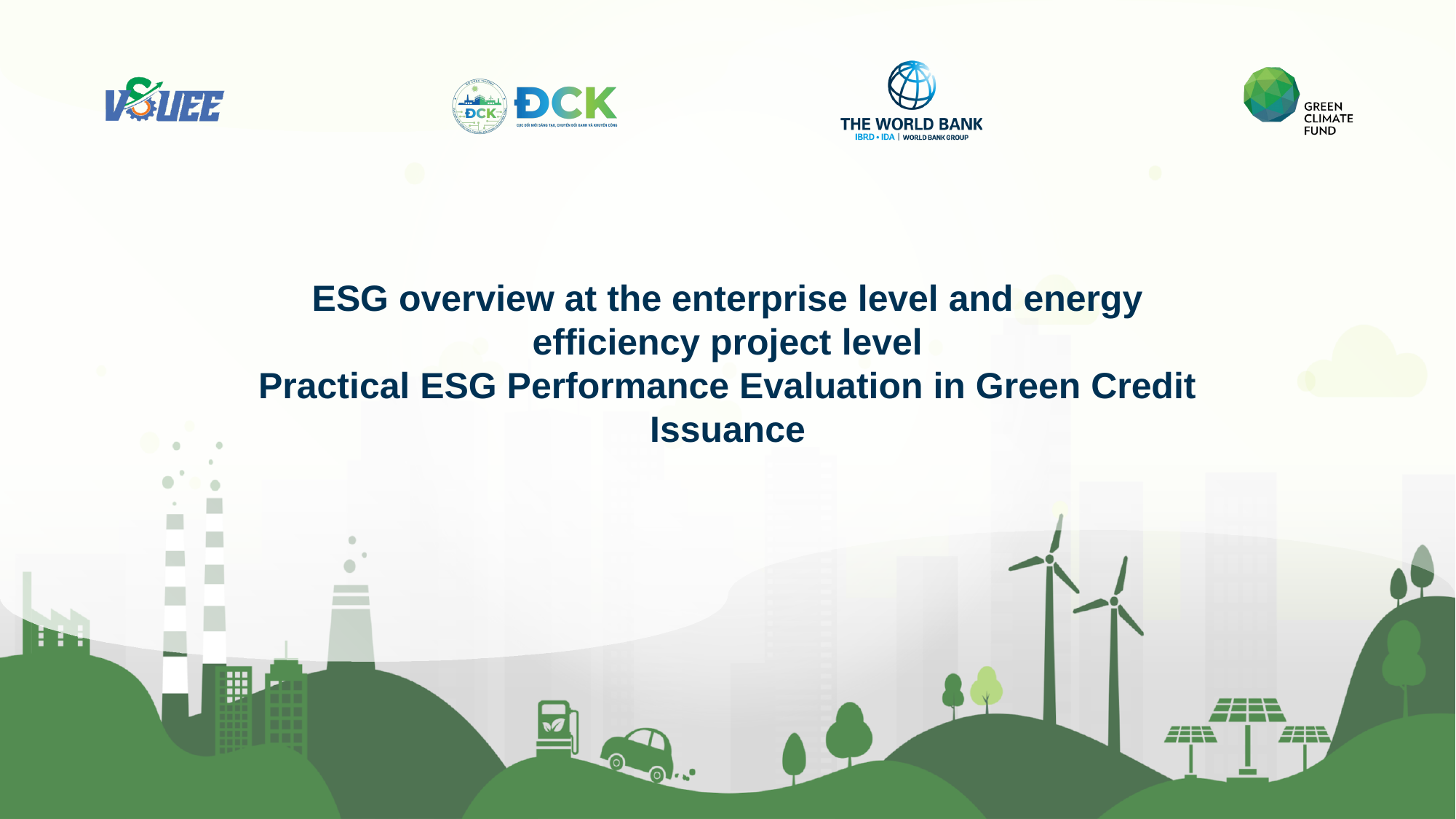

ESG overview at the enterprise level and energy efficiency project level
Practical ESG Performance Evaluation in Green Credit Issuance